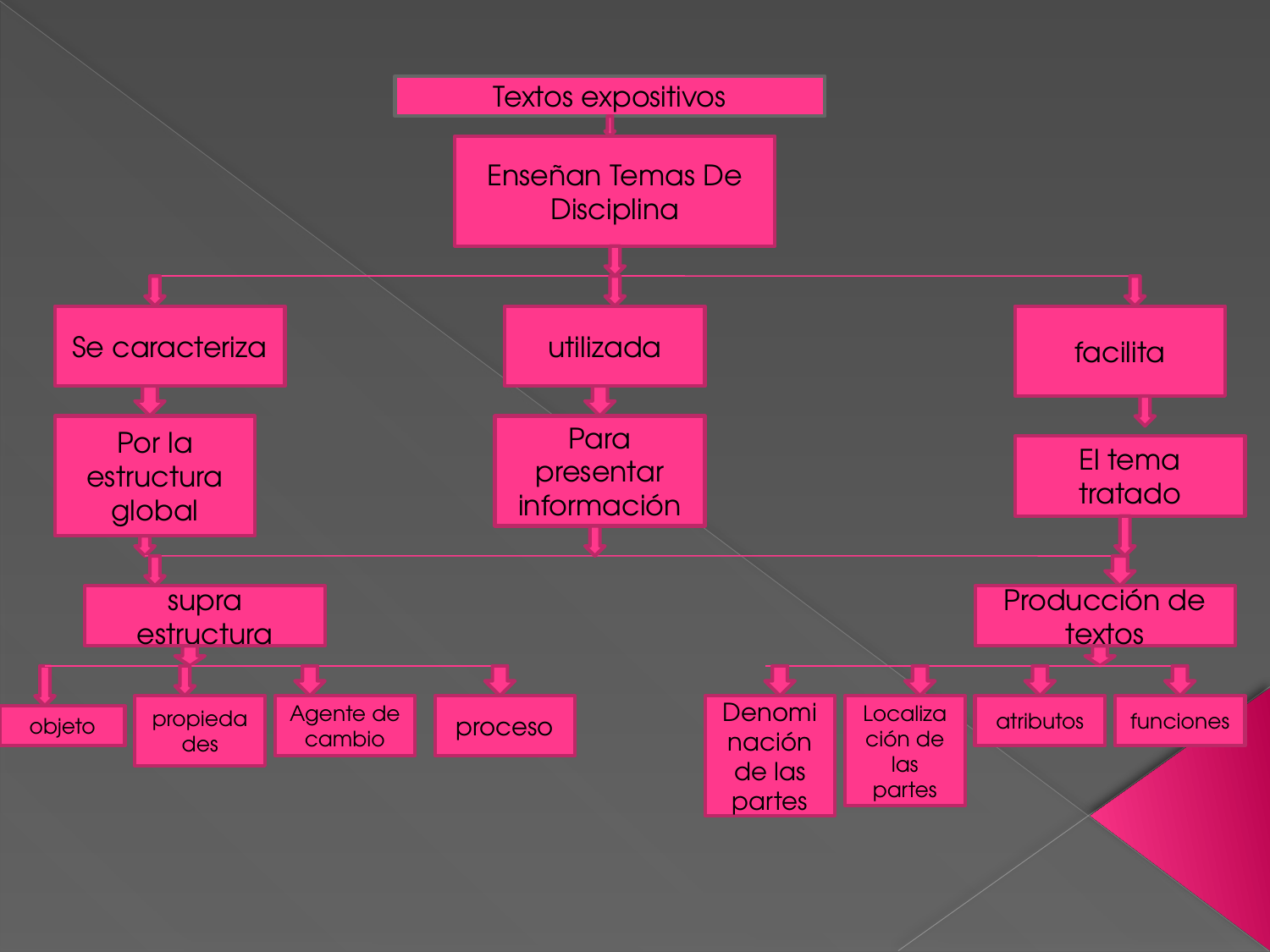

Textos expositivos

Enseñan Temas De Disciplina

Se caracteriza
utilizada
facilita

Por la estructura global
Para presentar información
El tema tratado

supra estructura
Producción de textos

propiedades
Agente de cambio
proceso
Denominación de las partes
Localización de las partes
atributos
funciones
objeto